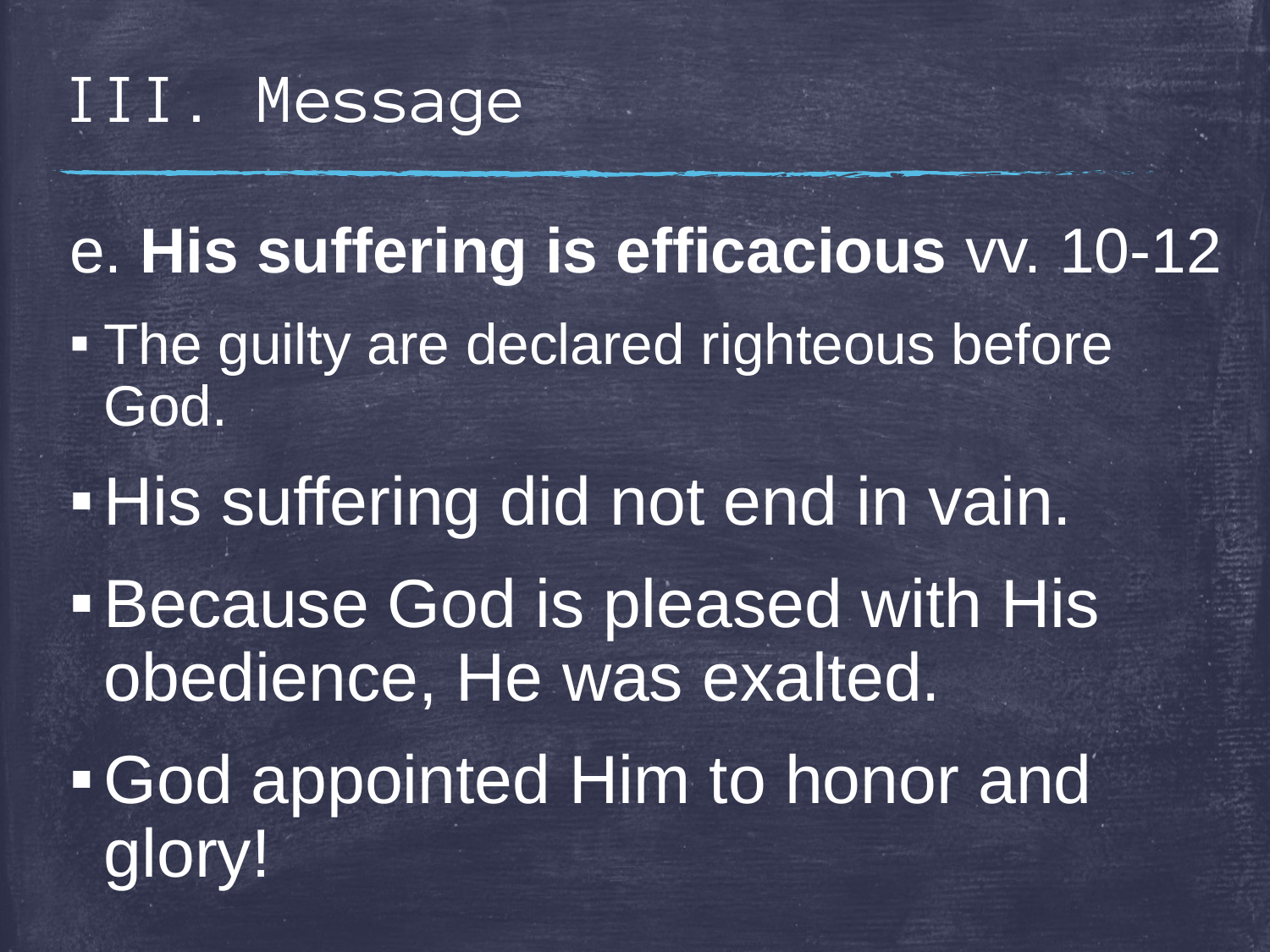

# III. Message
e. His suffering is efficacious vv. 10-12
The guilty are declared righteous before God.
His suffering did not end in vain.
Because God is pleased with His obedience, He was exalted.
God appointed Him to honor and glory!